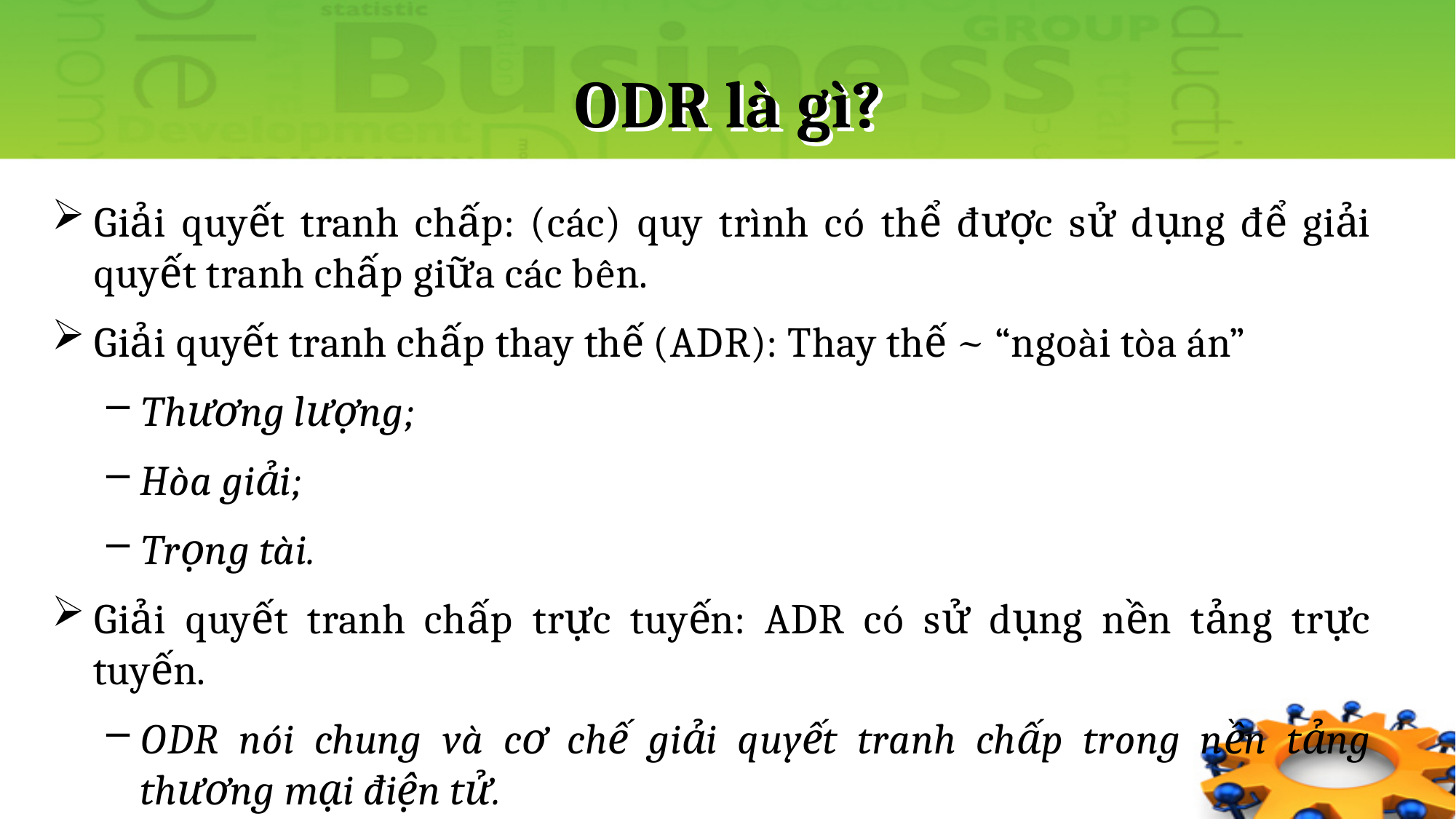

# ODR là gì?
Giải quyết tranh chấp: (các) quy trình có thể được sử dụng để giải quyết tranh chấp giữa các bên.
Giải quyết tranh chấp thay thế (ADR): Thay thế ~ “ngoài tòa án”
Thương lượng;
Hòa giải;
Trọng tài.
Giải quyết tranh chấp trực tuyến: ADR có sử dụng nền tảng trực tuyến.
ODR nói chung và cơ chế giải quyết tranh chấp trong nền tảng thương mại điện tử.